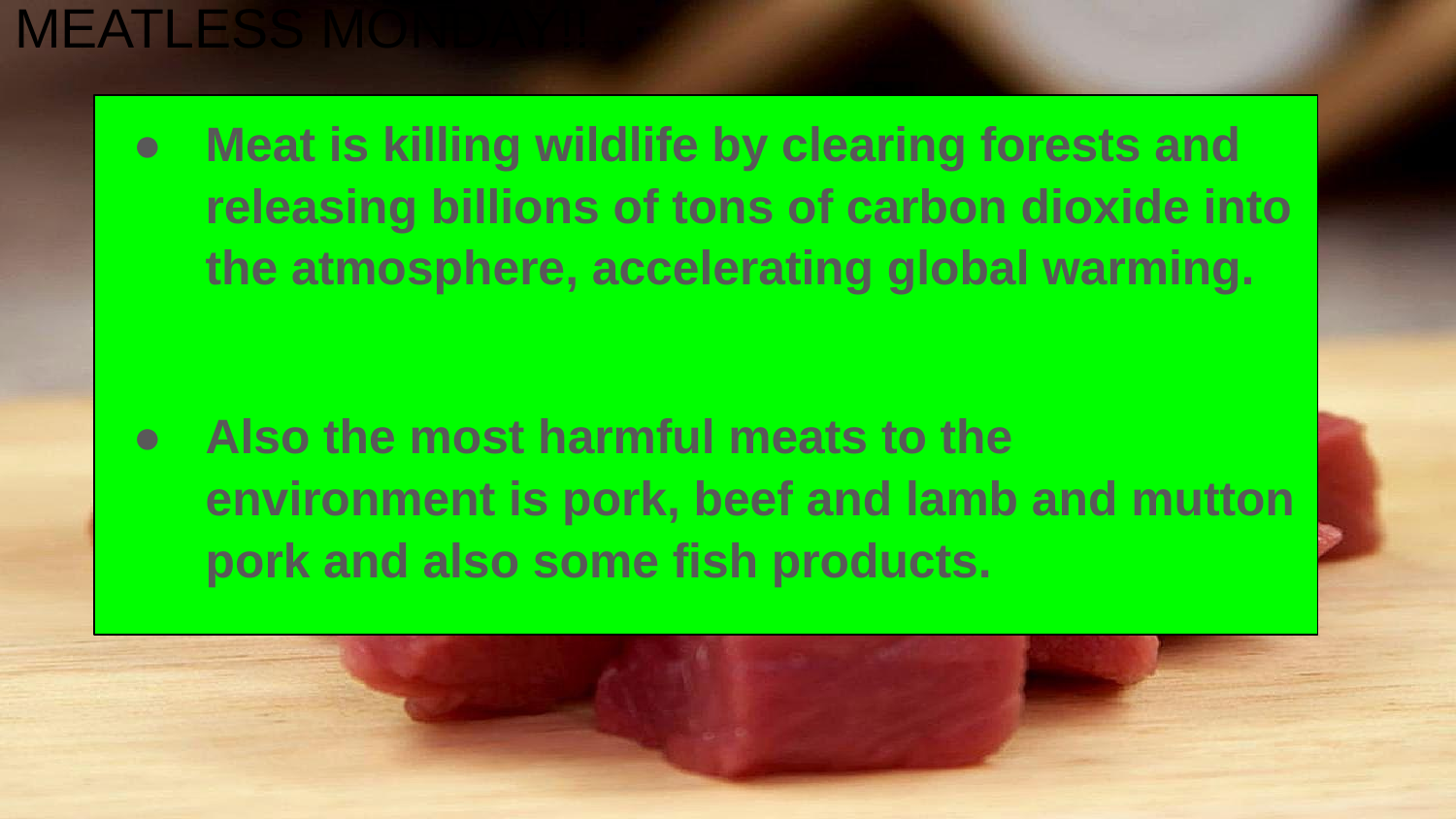

# MEATLESS MONDAY!!
Meat is killing wildlife by clearing forests and releasing billions of tons of carbon dioxide into the atmosphere, accelerating global warming.

Also the most harmful meats to the environment is pork, beef and lamb and mutton pork and also some fish products.